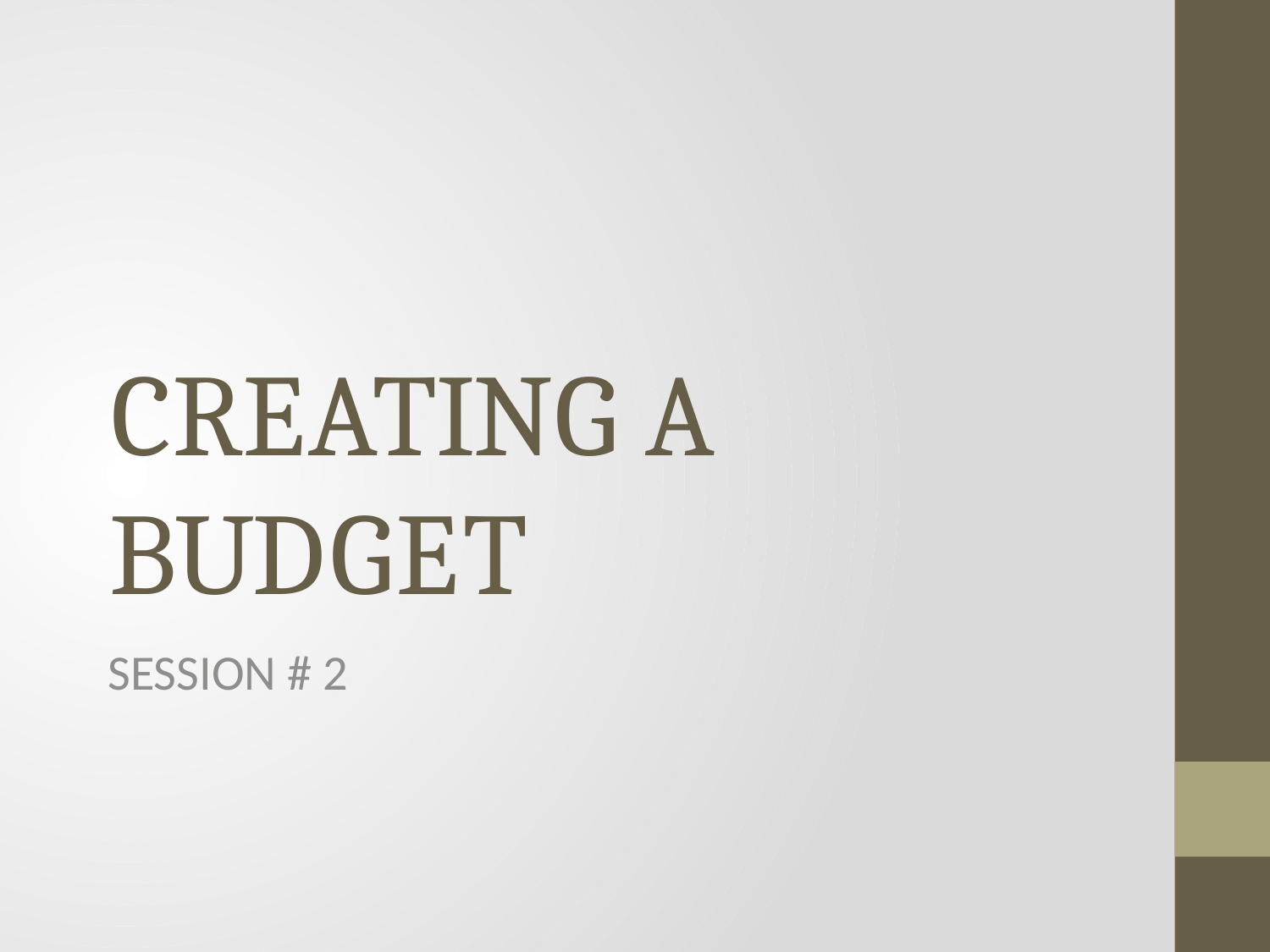

# CREATING A BUDGET
SESSION # 2